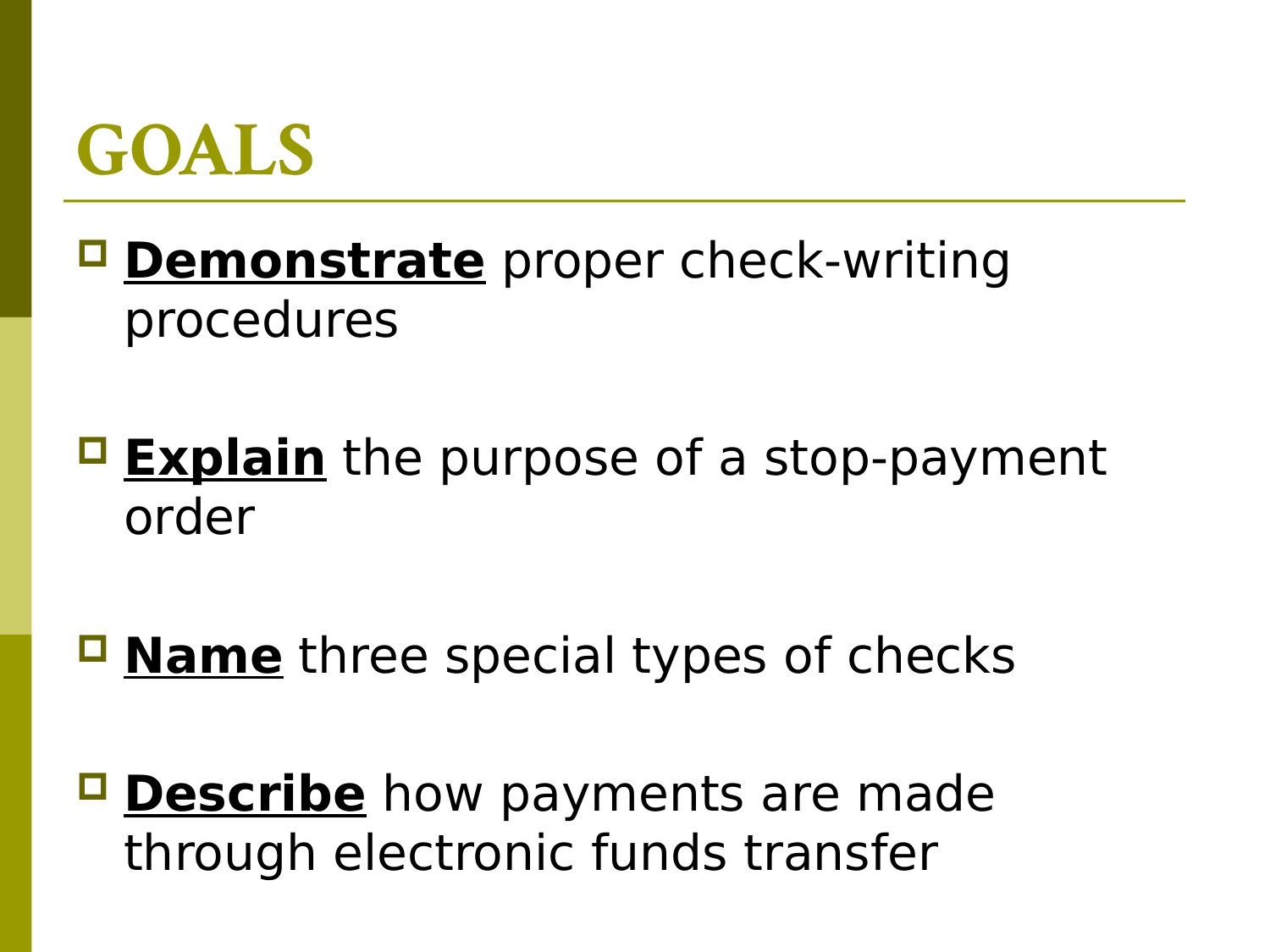

# GOALS
Demonstrate proper check-writing procedures

Explain the purpose of a stop-payment order

Name three special types of checks

Describe how payments are made through electronic funds transfer